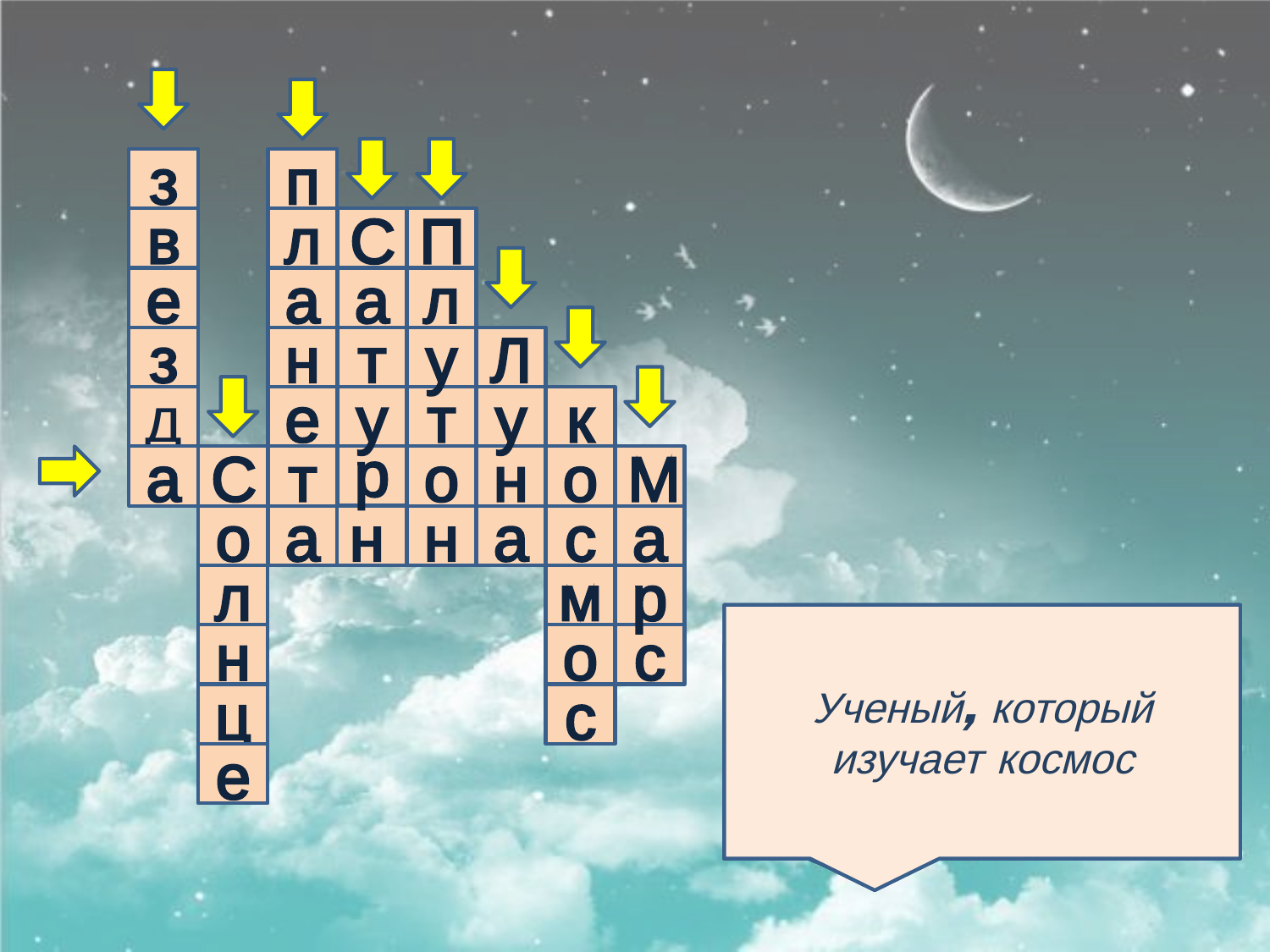

з
п
в
л
С
П

е
а
а
л

з
н
т
у
Л

д
е
у
т
у
к
р

а
С
т
о
н
о
М
о
а
н
н
а
с
а
л
м
р
Планета Солнечной системы, следующая после Земли
Ученый, который изучает космос
н
о
с
Небесное тело, которое само светится
Звезда, вокруг которой вращается Земля
Небесное тело, вращающееся вокруг звезды
Планета окруженная системой колец
Самая маленькая планета Солнечной системы
Естественный спутник, вращающийся вокруг Земли
Пространство, окружающее Землю,
звезды  и планеты
ц
с
е